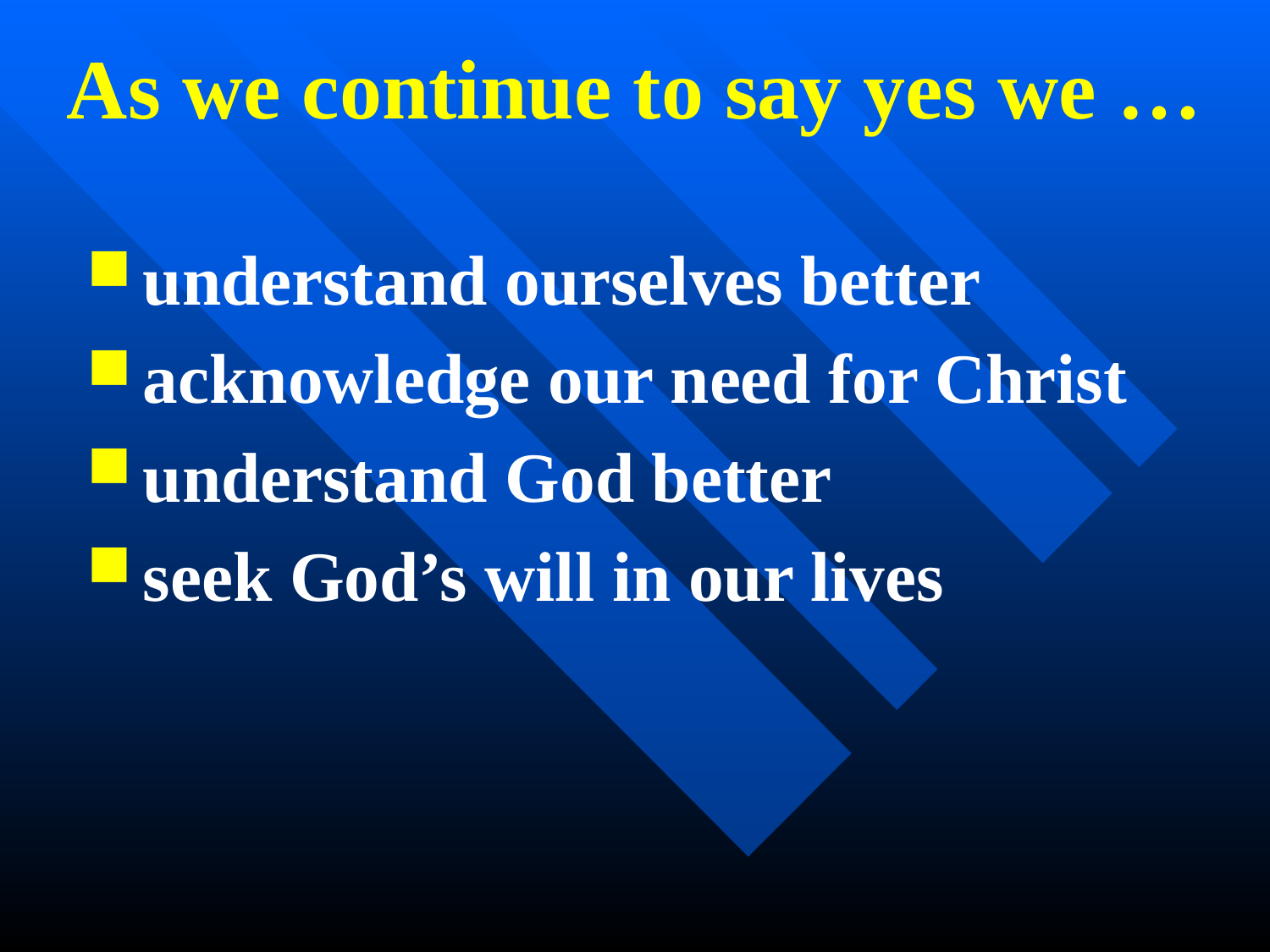

# As we continue to say yes we …
understand ourselves better
acknowledge our need for Christ
understand God better
seek God’s will in our lives